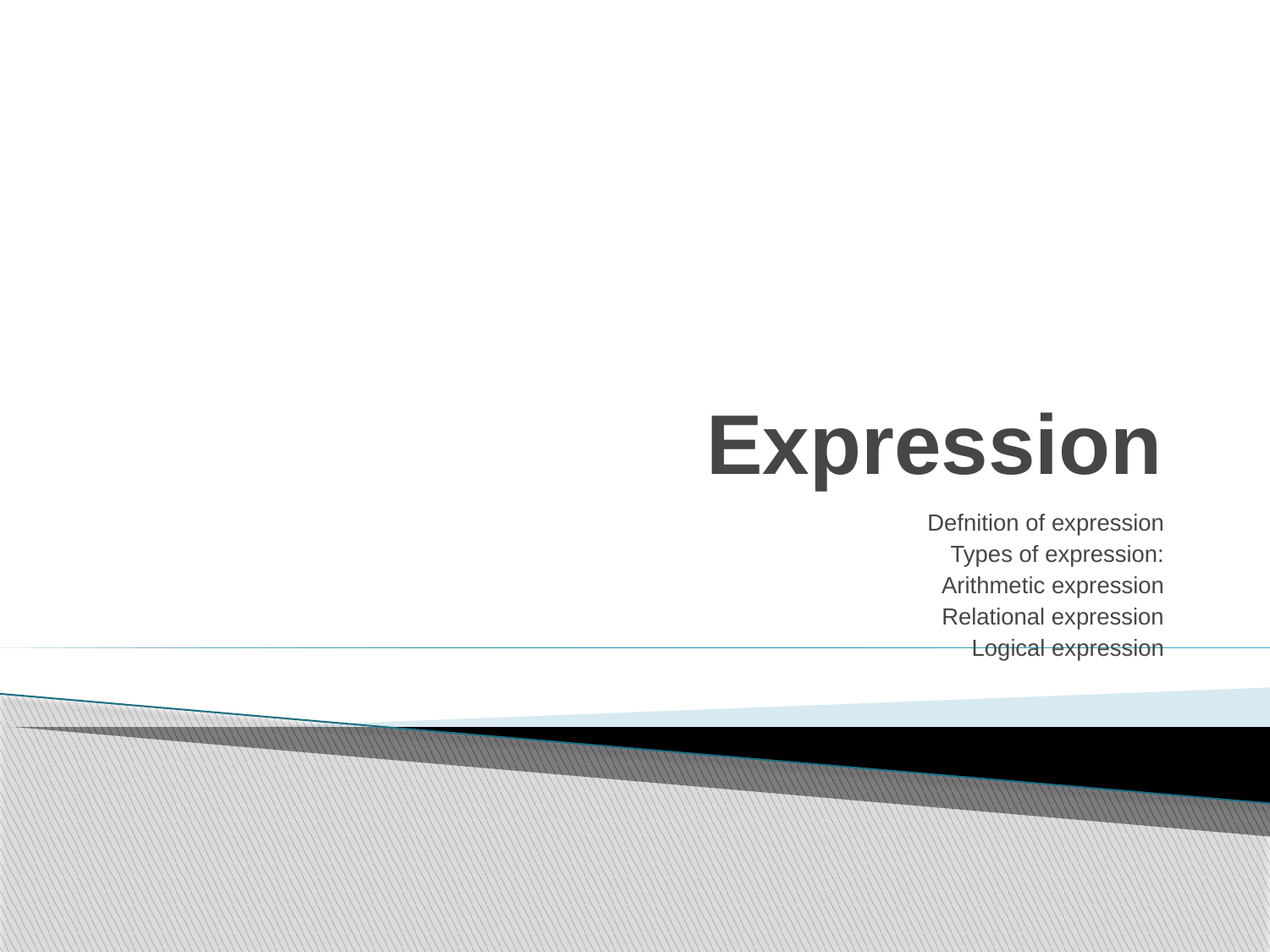

# Expression
Defnition of expression
Types of expression:
Arithmetic expression
Relational expression
Logical expression